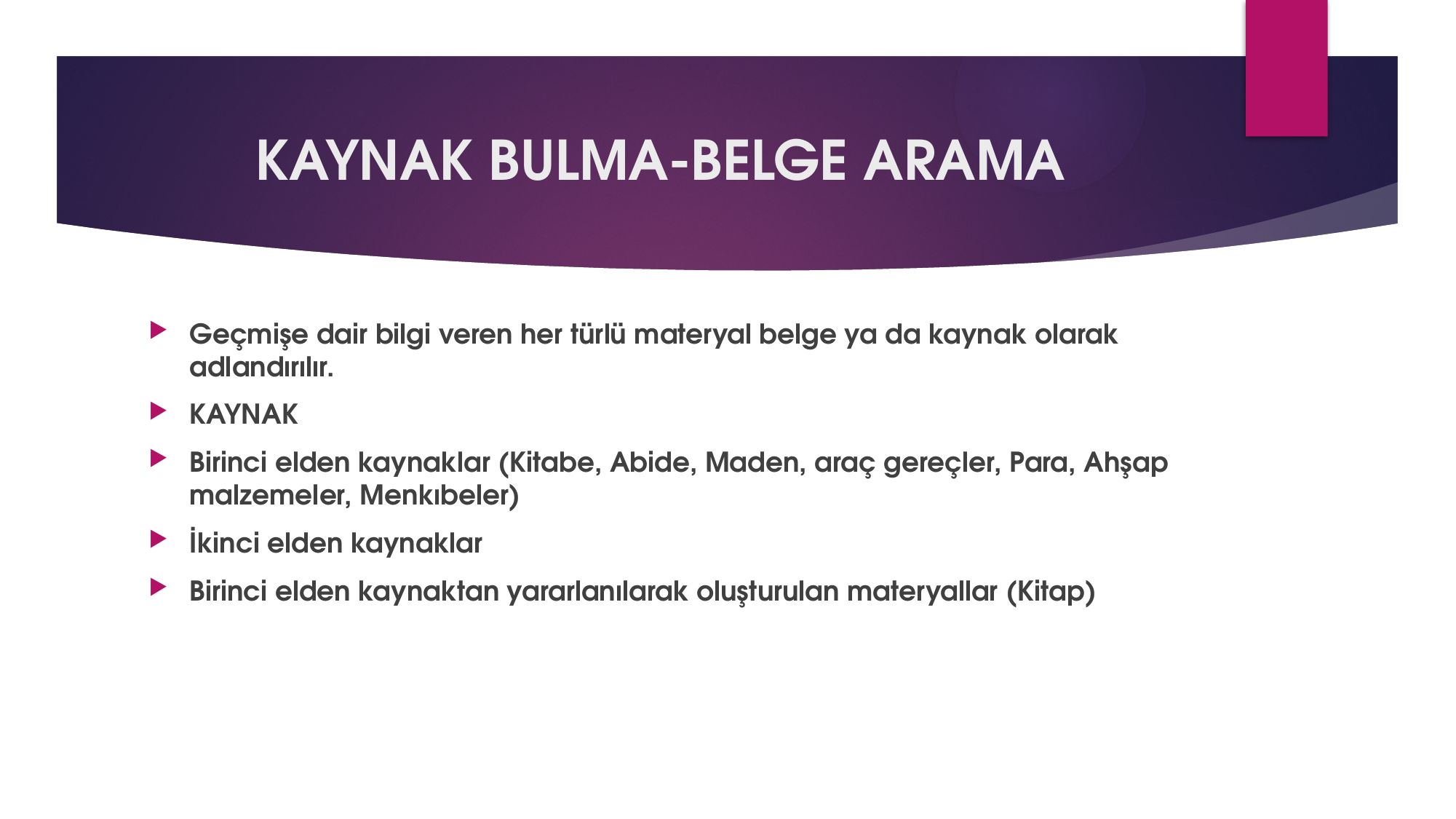

# KAYNAK BULMA-BELGE ARAMA
Geçmişe dair bilgi veren her türlü materyal belge ya da kaynak olarak adlandırılır.
KAYNAK
Birinci elden kaynaklar (Kitabe, Abide, Maden, araç gereçler, Para, Ahşap malzemeler, Menkıbeler)
İkinci elden kaynaklar
Birinci elden kaynaktan yararlanılarak oluşturulan materyallar (Kitap)